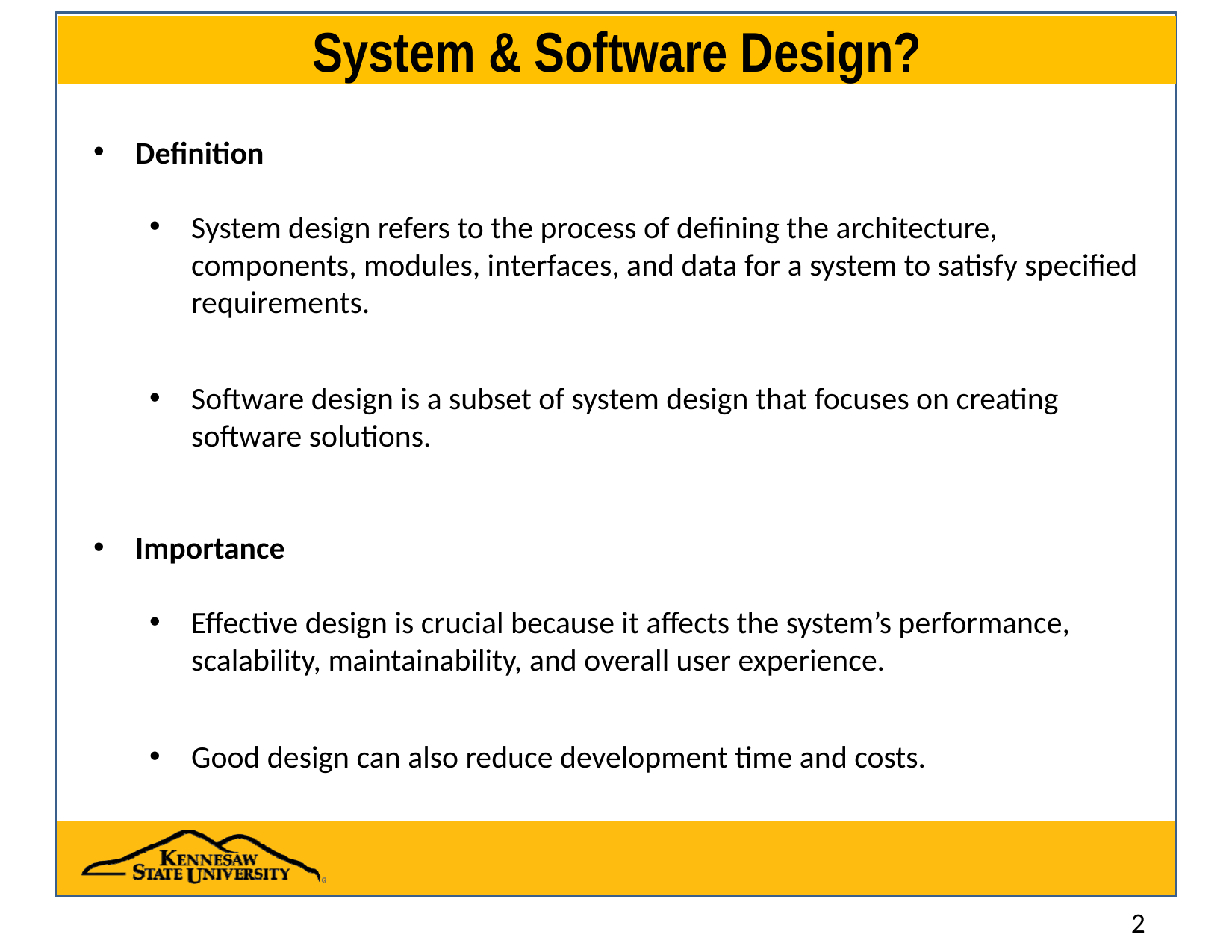

# System & Software Design?

Definition

System design refers to the process of defining the architecture, components, modules, interfaces, and data for a system to satisfy specified requirements.

Software design is a subset of system design that focuses on creating software solutions.

Importance

Effective design is crucial because it affects the system’s performance, scalability, maintainability, and overall user experience.

Good design can also reduce development time and costs.